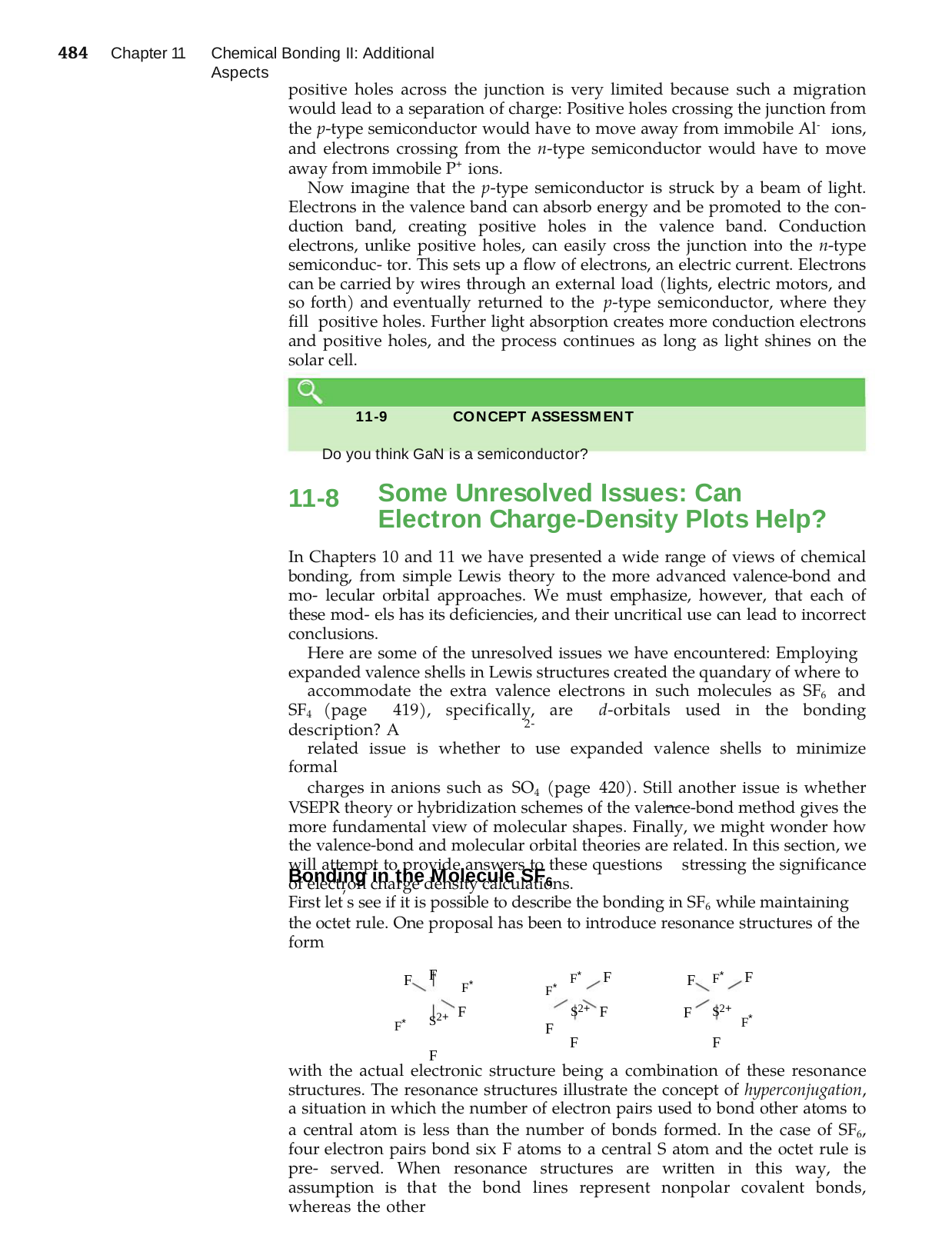

484	Chapter 11
Chemical Bonding II: Additional Aspects
positive holes across the junction is very limited because such a migration would lead to a separation of charge: Positive holes crossing the junction from the p-type semiconductor would have to move away from immobile Al- ions, and electrons crossing from the n-type semiconductor would have to move away from immobile P+ ions.
Now imagine that the p-type semiconductor is struck by a beam of light. Electrons in the valence band can absorb energy and be promoted to the con- duction band, creating positive holes in the valence band. Conduction electrons, unlike positive holes, can easily cross the junction into the n-type semiconduc- tor. This sets up a flow of electrons, an electric current. Electrons can be carried by wires through an external load (lights, electric motors, and so forth) and eventually returned to the  p-type semiconductor, where they fill  positive holes. Further light absorption creates more conduction electrons and positive holes, and the process continues as long as light shines on the solar cell.

11-9	CONCEPT ASSESSMENT

Do you think GaN is a semiconductor?
11-8
Some Unresolved Issues: Can Electron Charge-Density Plots Help?
In Chapters 10 and 11 we have presented a wide range of views of chemical bonding, from simple Lewis theory to the more advanced valence-bond and mo- lecular orbital approaches. We must emphasize, however, that each of these mod- els has its deficiencies, and their uncritical use can lead to incorrect conclusions.
Here are some of the unresolved issues we have encountered: Employing expanded valence shells in Lewis structures created the quandary of where to
accommodate the extra valence electrons in such molecules as SF6  and SF4 (page  419), specifically, are  d-orbitals used in the bonding description? A
related issue is whether to use expanded valence shells to minimize formal
charges in anions such as  SO4 	(page  420). Still another issue is whether VSEPR theory or hybridization schemes of the valence-bond method gives the more fundamental view of molecular shapes. Finally, we might wonder how the valence-bond and molecular orbital theories are related. In this section, we will attempt to provide answers to these questions    stressing the significance of electron charge density calculations.
2-

Bonding in the Molecule SF6
First let s see if it is possible to describe the bonding in SF6 while maintaining the octet rule. One proposal has been to introduce resonance structures of the form

F* S2+
F
F* S2+
F
F S2+

F
F*
F
F
F*

F
F
F
F*
F
F
F
F*
with the actual electronic structure being a combination of these resonance structures. The resonance structures illustrate the concept of hyperconjugation, a situation in which the number of electron pairs used to bond other atoms to a central atom is less than the number of bonds formed. In the case of SF6, four electron pairs bond six F atoms to a central S atom and the octet rule is pre- served. When resonance structures are written in this way, the assumption is that the bond lines represent nonpolar covalent bonds, whereas the other